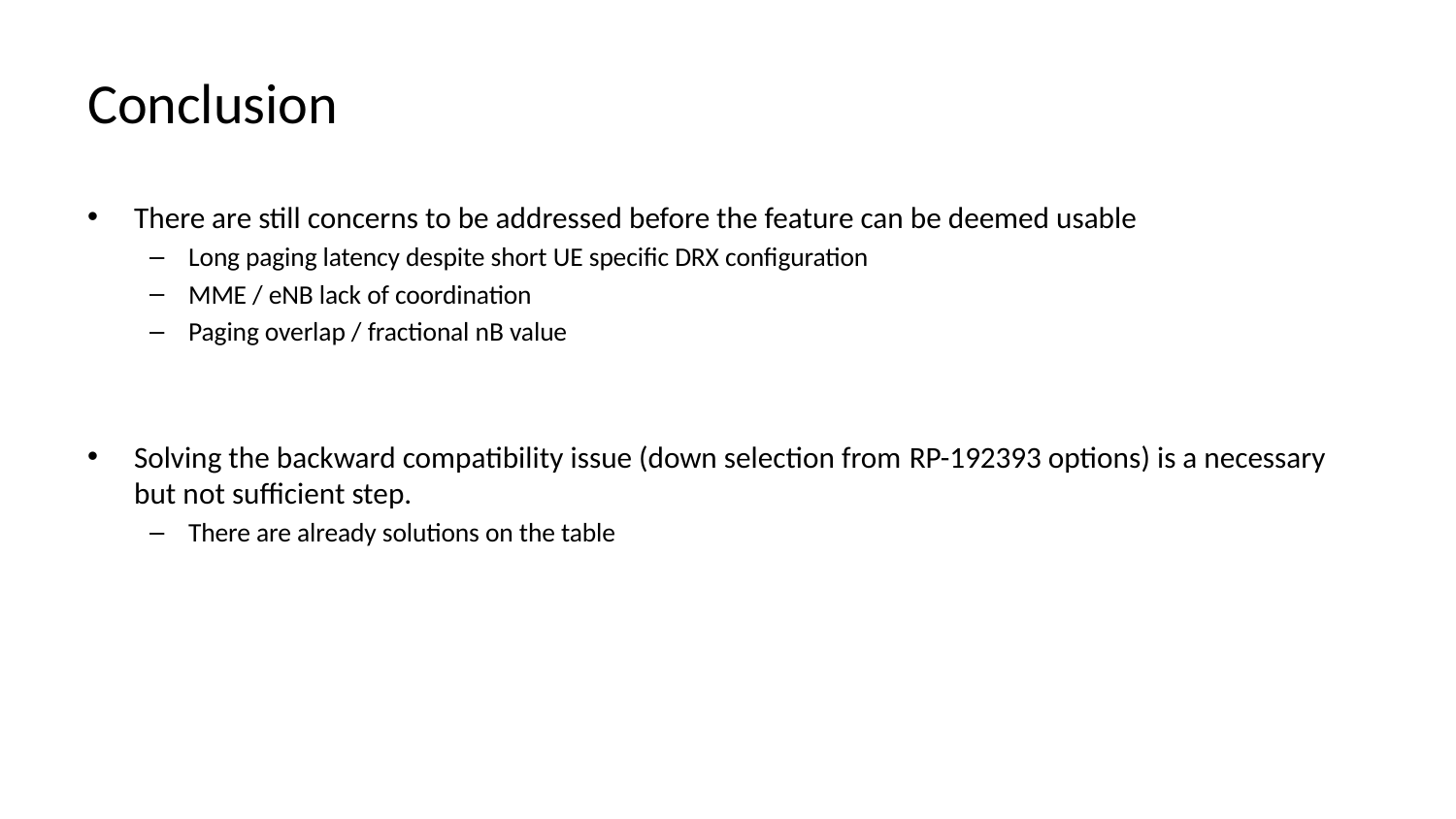

# Conclusion
There are still concerns to be addressed before the feature can be deemed usable
Long paging latency despite short UE specific DRX configuration
MME / eNB lack of coordination
Paging overlap / fractional nB value

Solving the backward compatibility issue (down selection from RP-192393 options) is a necessary but not sufficient step.
There are already solutions on the table